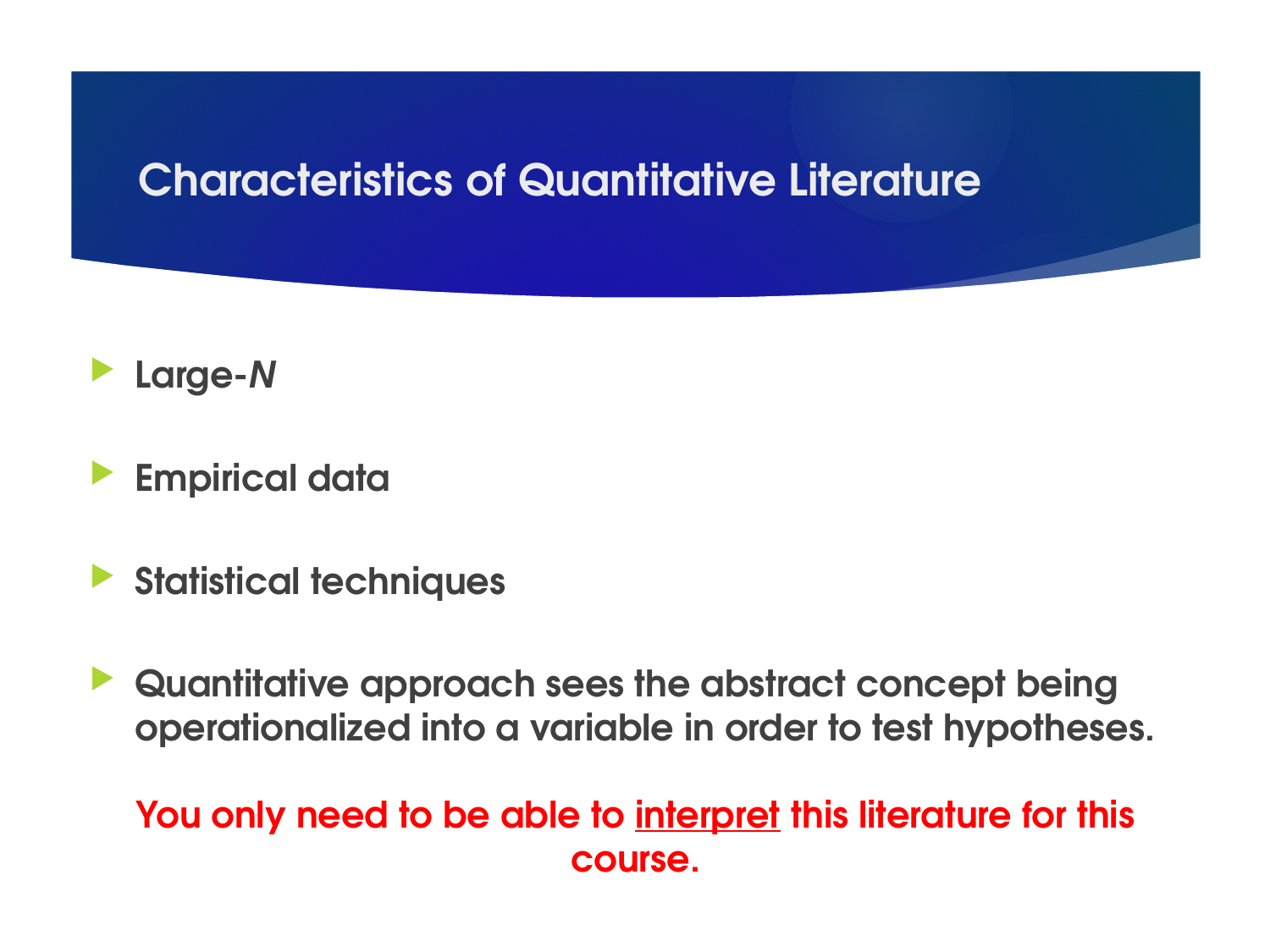

# Characteristics of Quantitative Literature
Large-N

Empirical data

Statistical techniques

Quantitative approach sees the abstract concept being operationalized into a variable in order to test hypotheses.

You only need to be able to interpret this literature for this course.